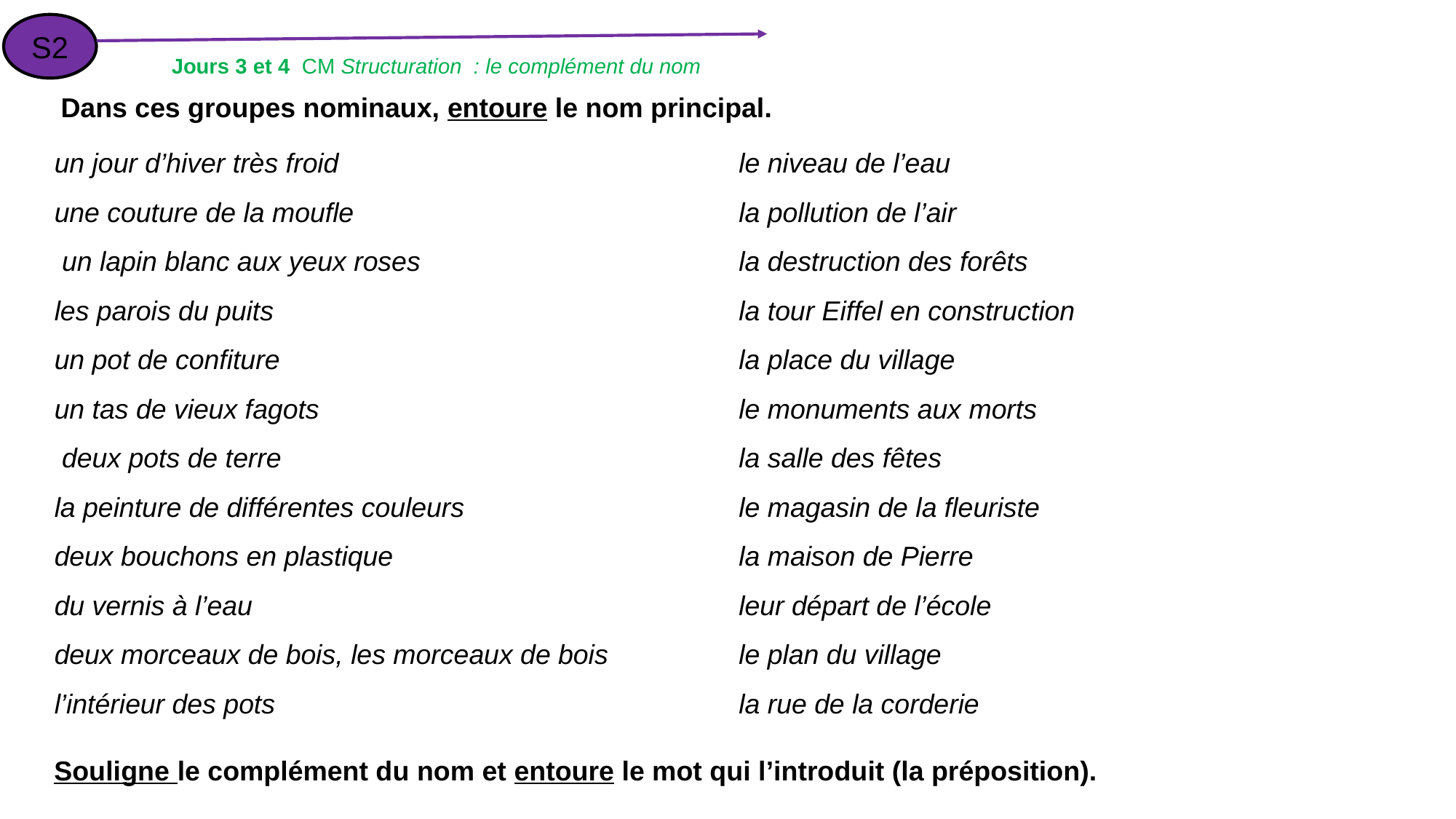

S2
Jours 3 et 4  CM Structuration  : le complément du nom
Dans ces groupes nominaux, entoure le nom principal.
un jour d’hiver très froid
une couture de la moufle
 un lapin blanc aux yeux roses
les parois du puits
un pot de confiture
un tas de vieux fagots
 deux pots de terre
la peinture de différentes couleurs
deux bouchons en plastique
du vernis à l’eau
deux morceaux de bois, les morceaux de bois
l’intérieur des pots

le niveau de l’eau
la pollution de l’air
la destruction des forêts
la tour Eiffel en construction
la place du village
le monuments aux morts
la salle des fêtes
le magasin de la fleuriste
la maison de Pierre
leur départ de l’école
le plan du village
la rue de la corderie

Souligne le complément du nom et entoure le mot qui l’introduit (la préposition).